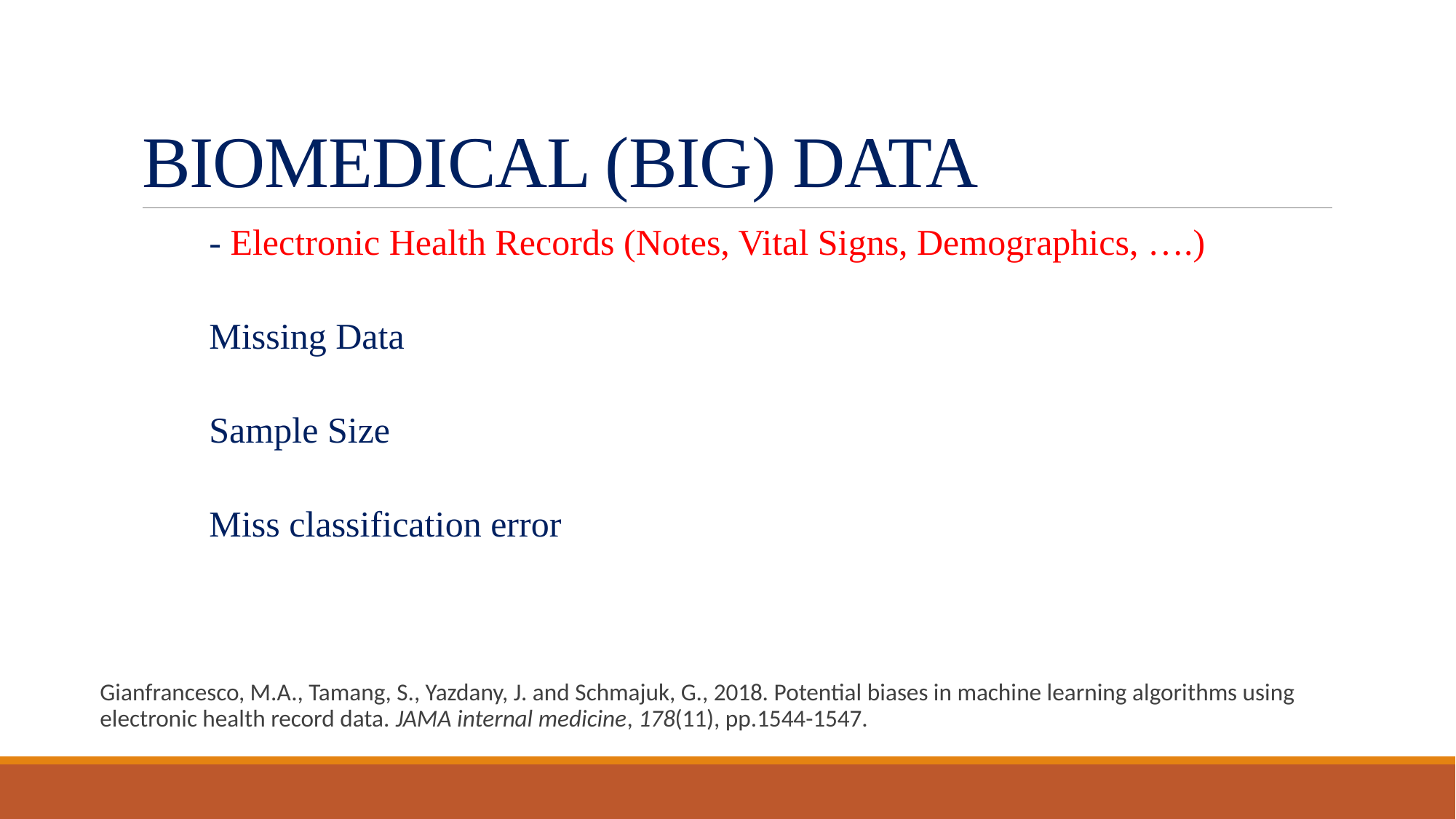

# BIOMEDICAL (BIG) DATA
	- Electronic Health Records (Notes, Vital Signs, Demographics, ….)
	Missing Data
	Sample Size
	Miss classification error

Gianfrancesco, M.A., Tamang, S., Yazdany, J. and Schmajuk, G., 2018. Potential biases in machine learning algorithms using electronic health record data. JAMA internal medicine, 178(11), pp.1544-1547.